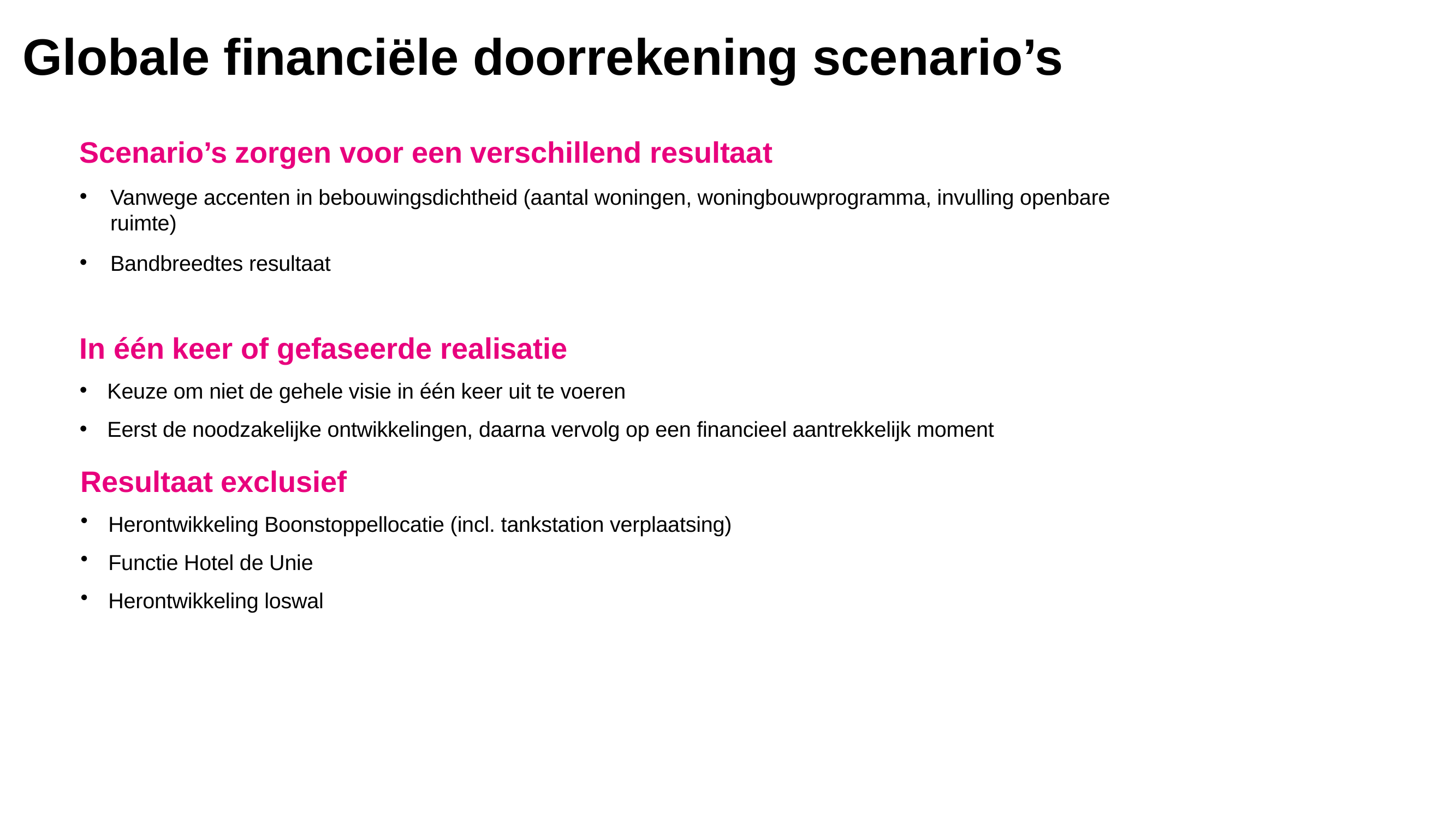

# Globale financiële doorrekening scenario’s
Scenario’s zorgen voor een verschillend resultaat
Vanwege accenten in bebouwingsdichtheid (aantal woningen, woningbouwprogramma, invulling openbare ruimte)
Bandbreedtes resultaat

In één keer of gefaseerde realisatie
Keuze om niet de gehele visie in één keer uit te voeren
Eerst de noodzakelijke ontwikkelingen, daarna vervolg op een financieel aantrekkelijk moment

Resultaat exclusief
Herontwikkeling Boonstoppellocatie (incl. tankstation verplaatsing)
Functie Hotel de Unie
Herontwikkeling loswal